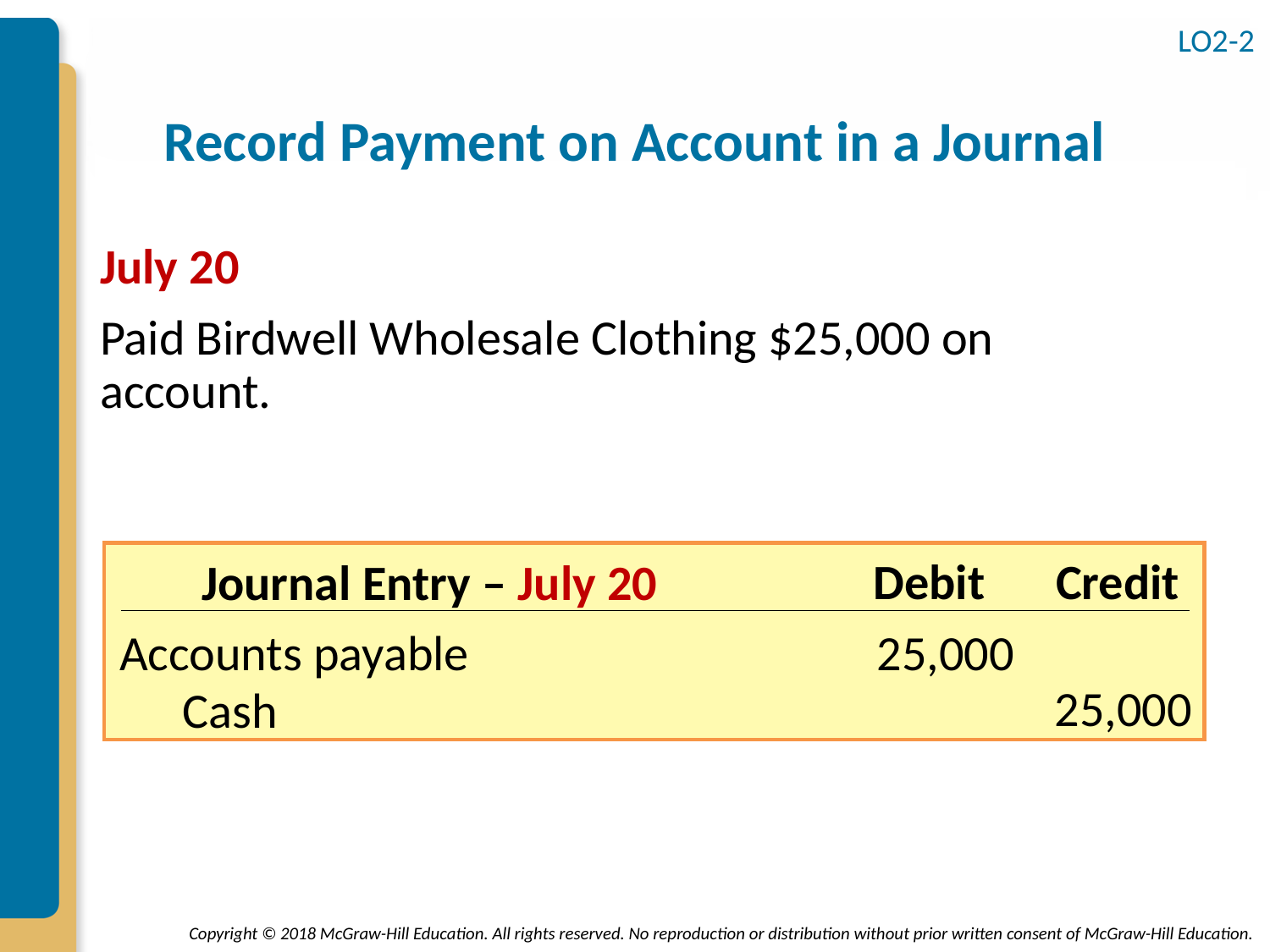

LO2-2
# Record Payment on Account in a Journal

July 20
Paid Birdwell Wholesale Clothing $25,000 on account.

Debit
Credit
Journal Entry – July 20
Accounts payable
25,000
25,000
Cash